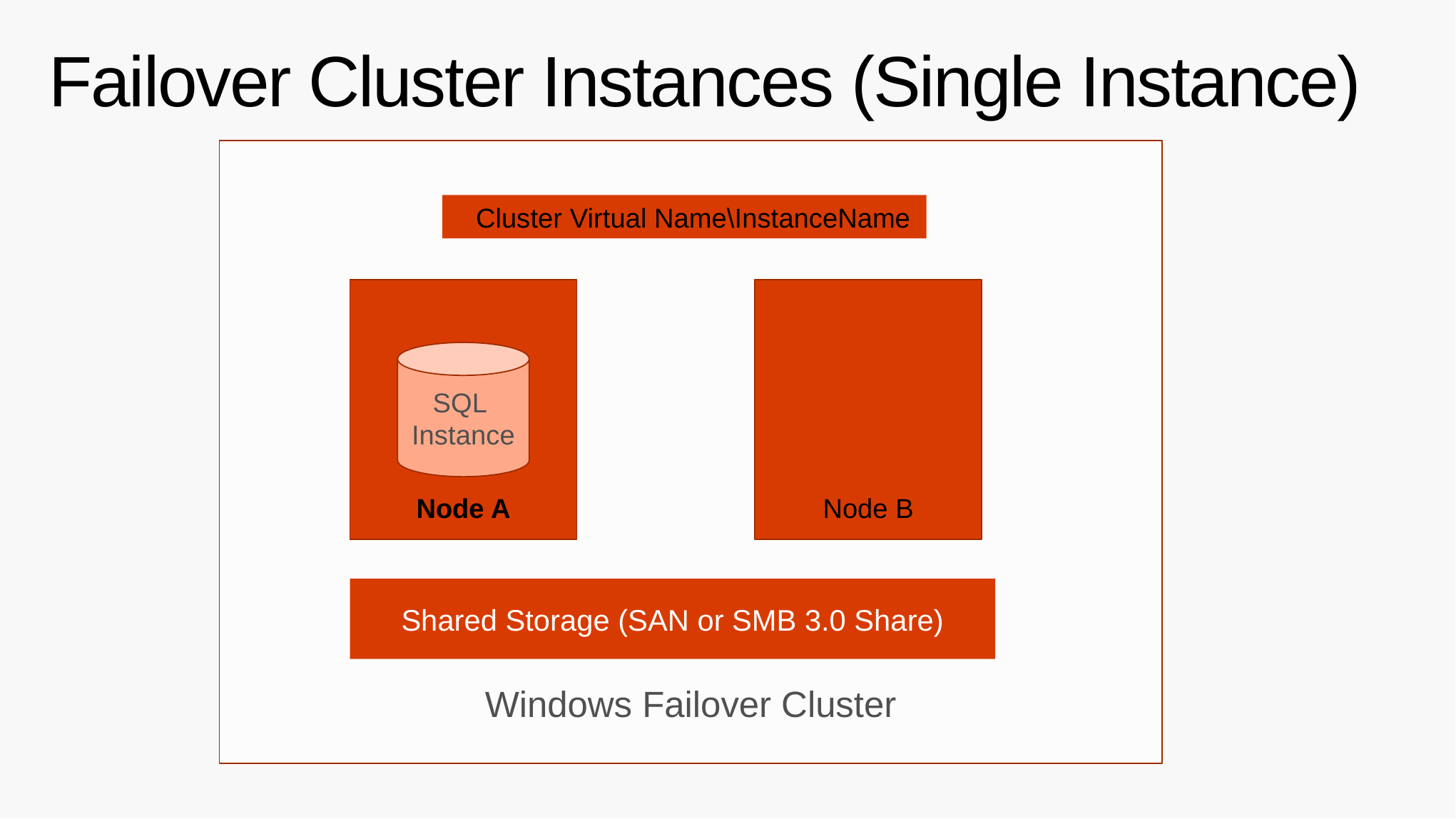

# Failover Cluster Instances (Single Instance)

Windows Failover Cluster
   Cluster Virtual Name\InstanceName

Node A

Node B
SQL
Instance
Shared Storage (SAN or SMB 3.0 Share)